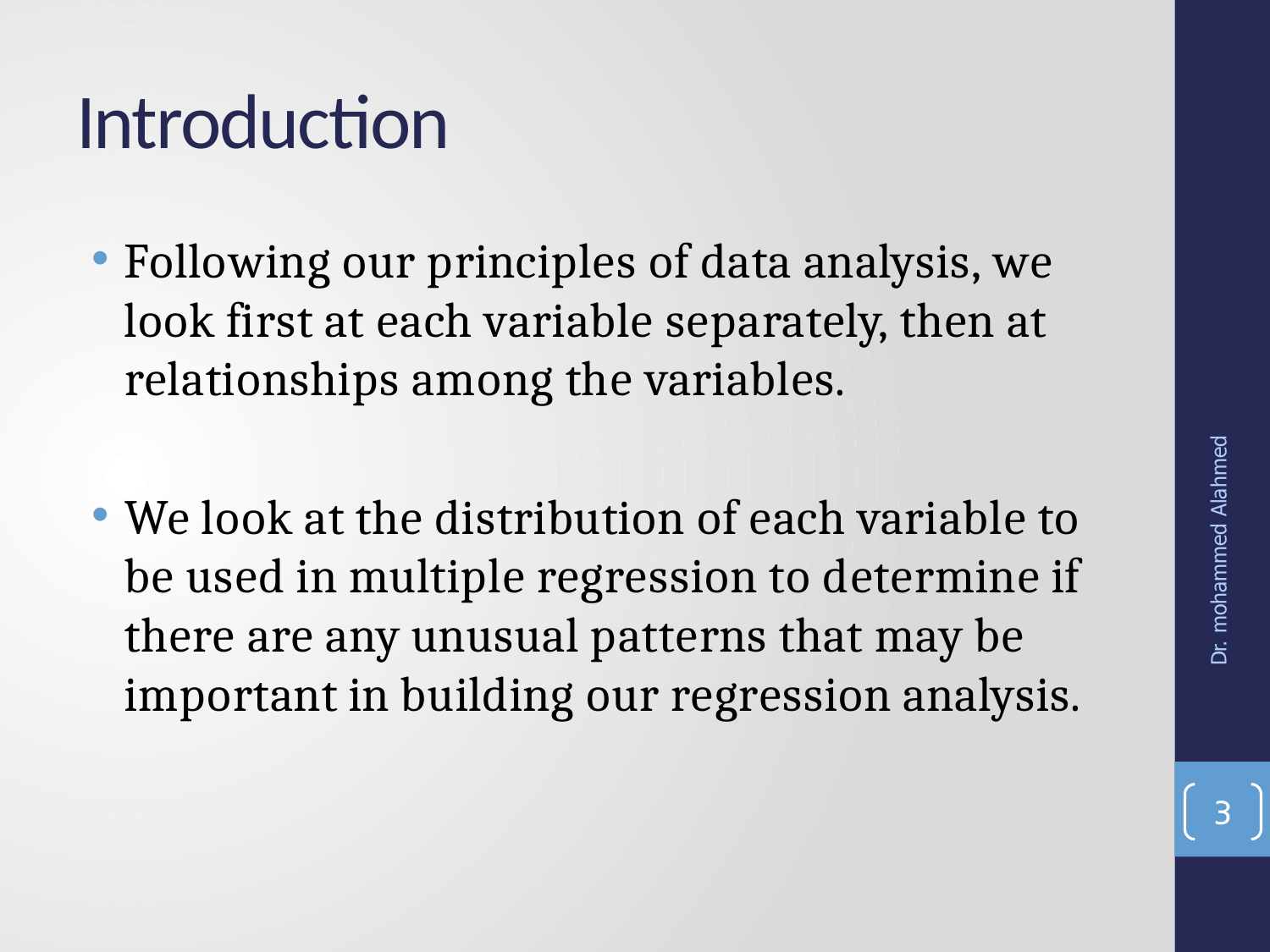

# Introduction
Following our principles of data analysis, we look first at each variable separately, then at relationships among the variables.

We look at the distribution of each variable to be used in multiple regression to determine if there are any unusual patterns that may be important in building our regression analysis.
Dr. mohammed Alahmed
3